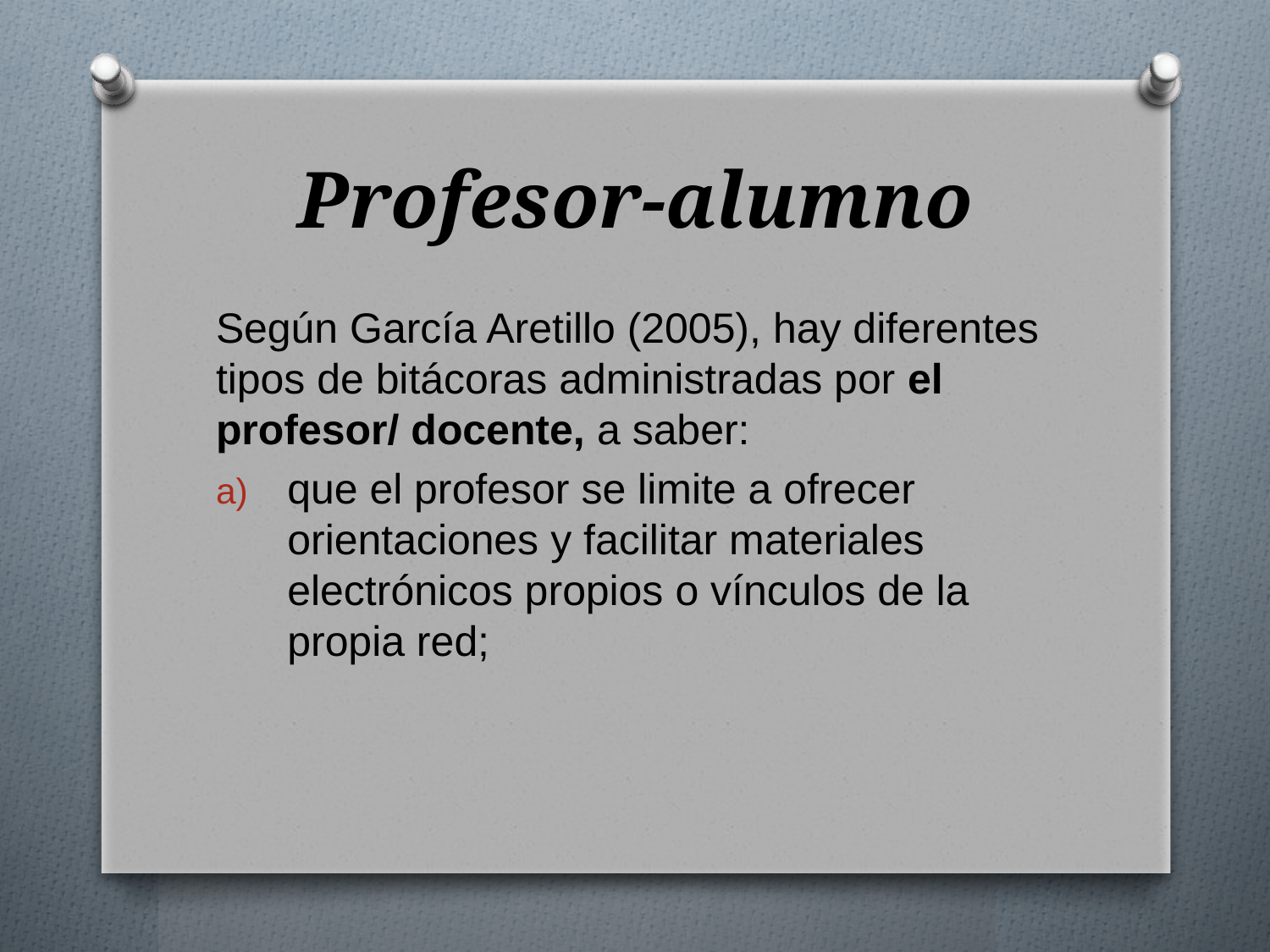

# Profesor-alumno
Según García Aretillo (2005), hay diferentes tipos de bitácoras administradas por el profesor/ docente, a saber:
que el profesor se limite a ofrecer orientaciones y facilitar materiales electrónicos propios o vínculos de la propia red;